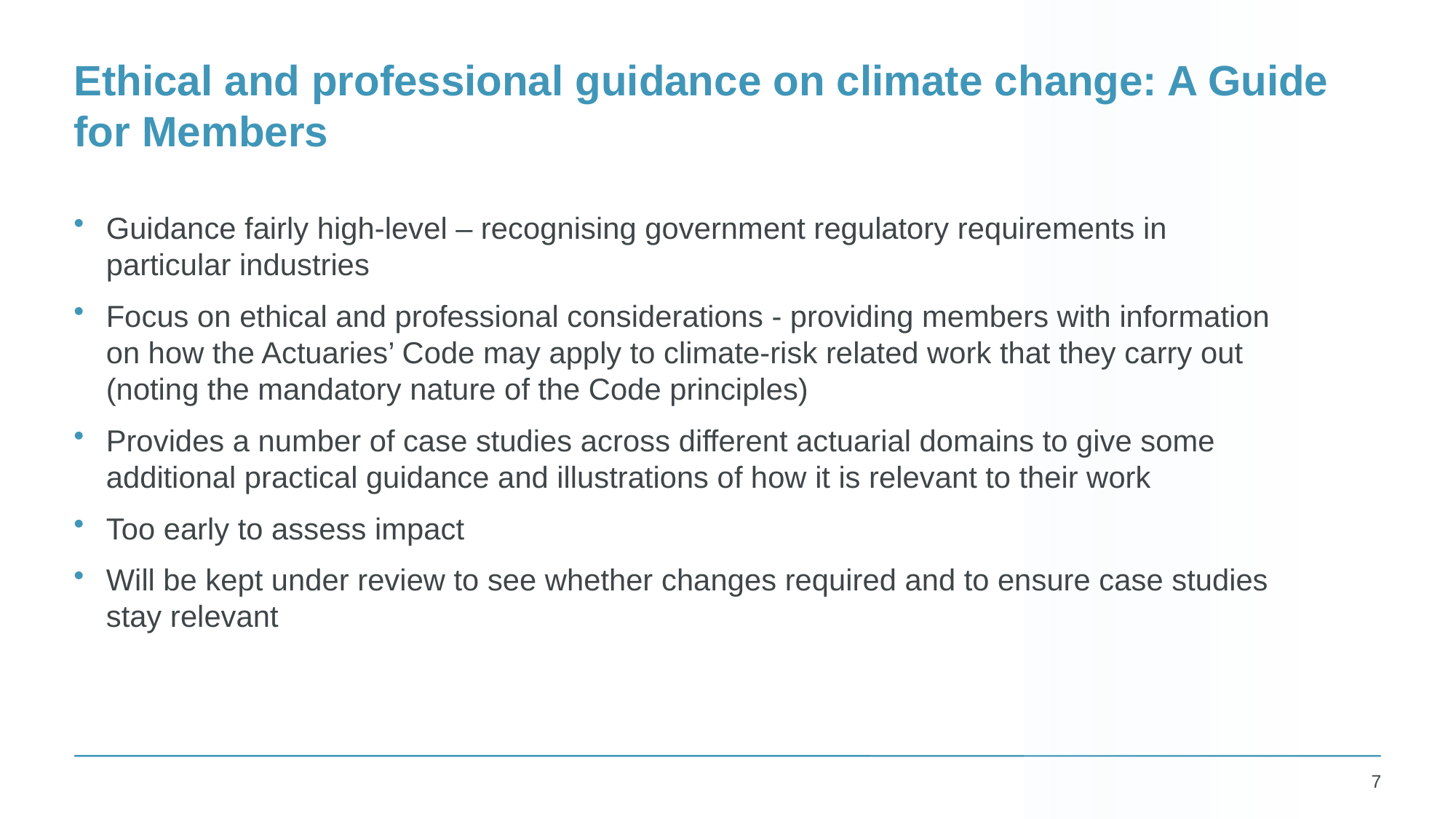

# Ethical and professional guidance on climate change: A Guide for Members
Guidance fairly high-level – recognising government regulatory requirements in particular industries
Focus on ethical and professional considerations - providing members with information on how the Actuaries’ Code may apply to climate-risk related work that they carry out (noting the mandatory nature of the Code principles)
Provides a number of case studies across different actuarial domains to give some additional practical guidance and illustrations of how it is relevant to their work
Too early to assess impact
Will be kept under review to see whether changes required and to ensure case studies stay relevant

7